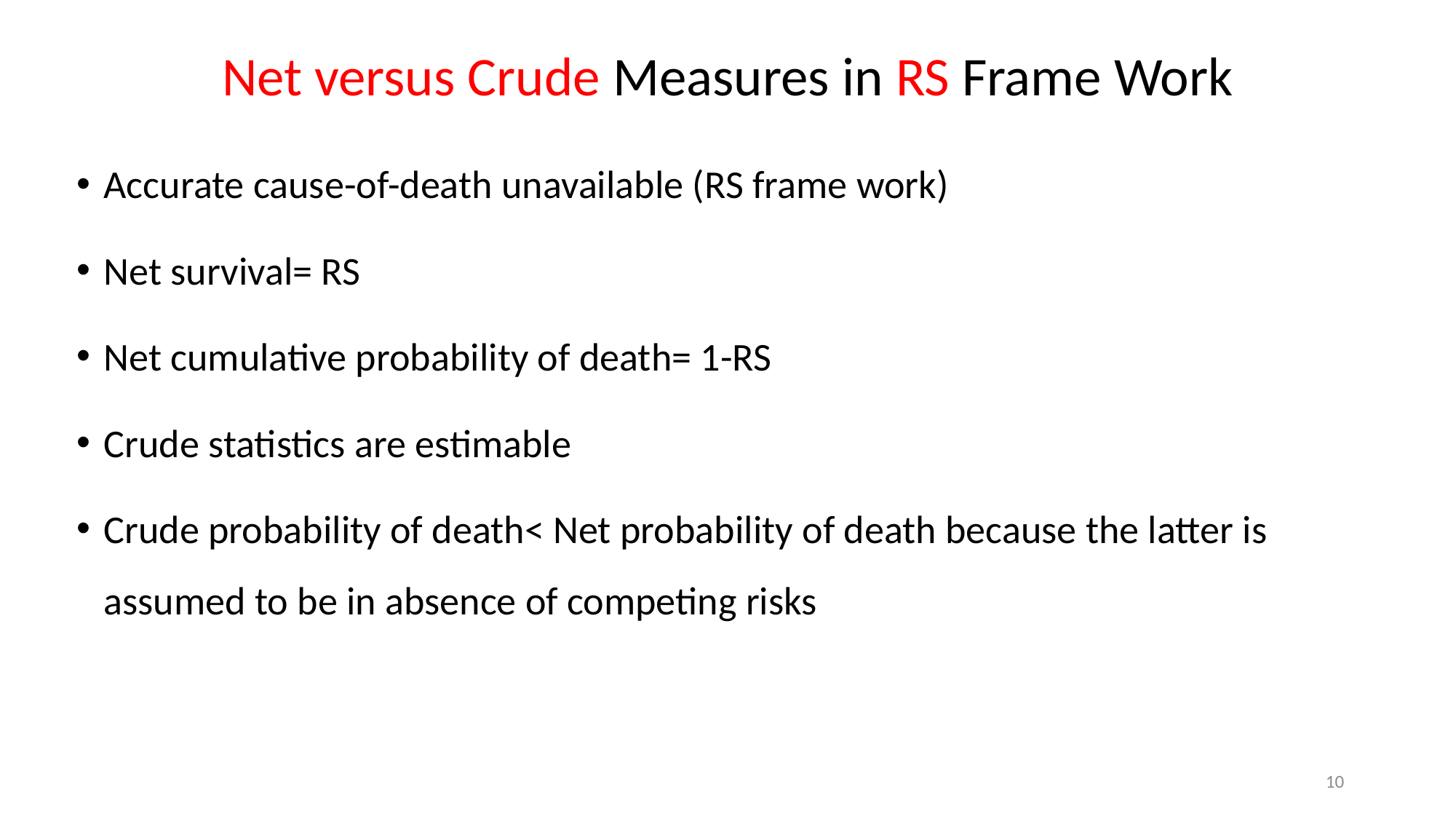

# Net versus Crude Measures in RS Frame Work
Accurate cause-of-death unavailable (RS frame work)
Net survival= RS
Net cumulative probability of death= 1-RS
Crude statistics are estimable
Crude probability of death< Net probability of death because the latter is assumed to be in absence of competing risks

10